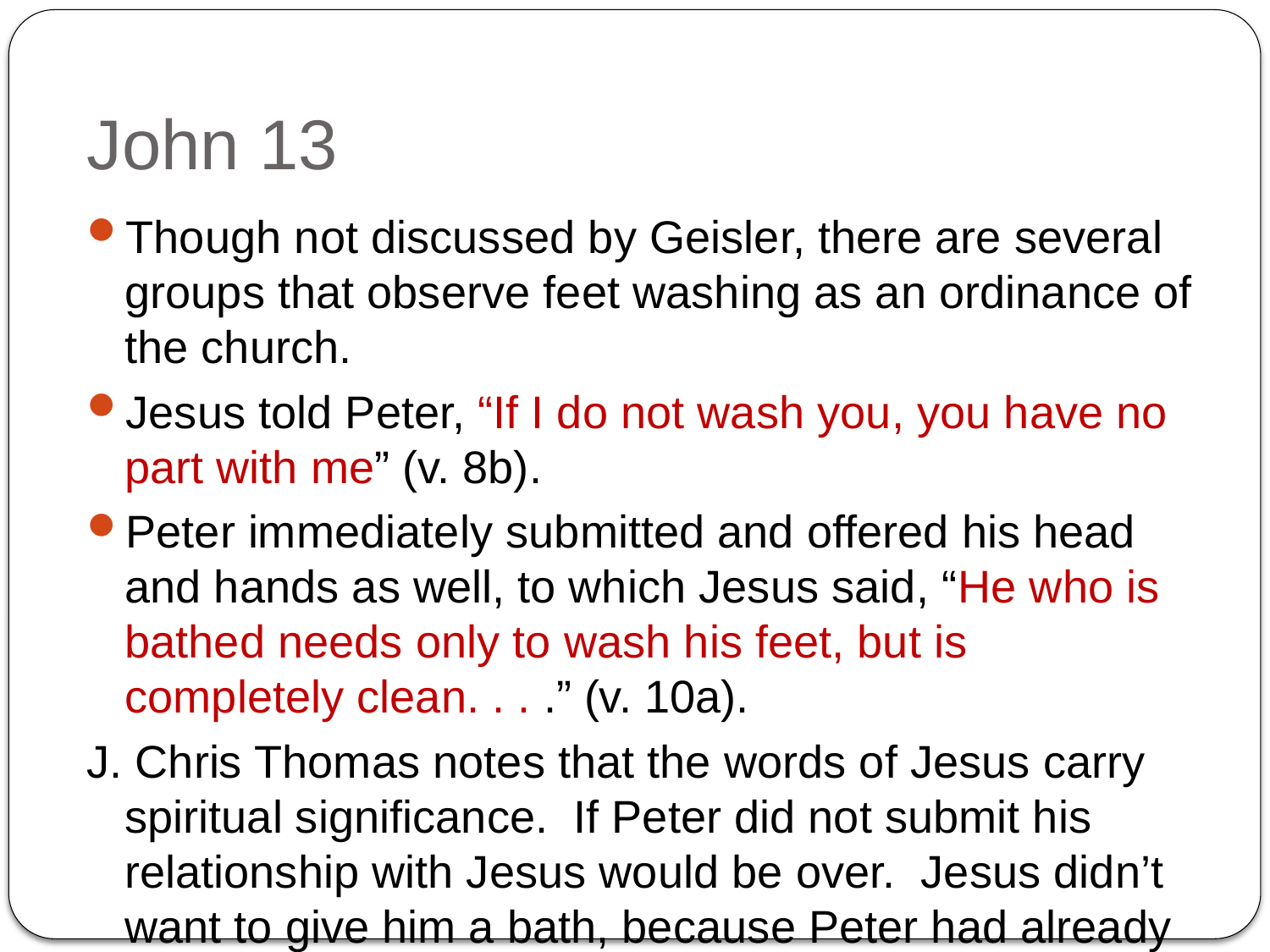

# John 13
Though not discussed by Geisler, there are several groups that observe feet washing as an ordinance of the church.
Jesus told Peter, “If I do not wash you, you have no part with me” (v. 8b).
Peter immediately submitted and offered his head and hands as well, to which Jesus said, “He who is bathed needs only to wash his feet, but is completely clean. . . .” (v. 10a).
J. Chris Thomas notes that the words of Jesus carry spiritual significance.  If Peter did not submit his relationship with Jesus would be over.  Jesus didn’t want to give him a bath, because Peter had already bathed, but his feet were dirty from the walk from his house to the Upper Room.